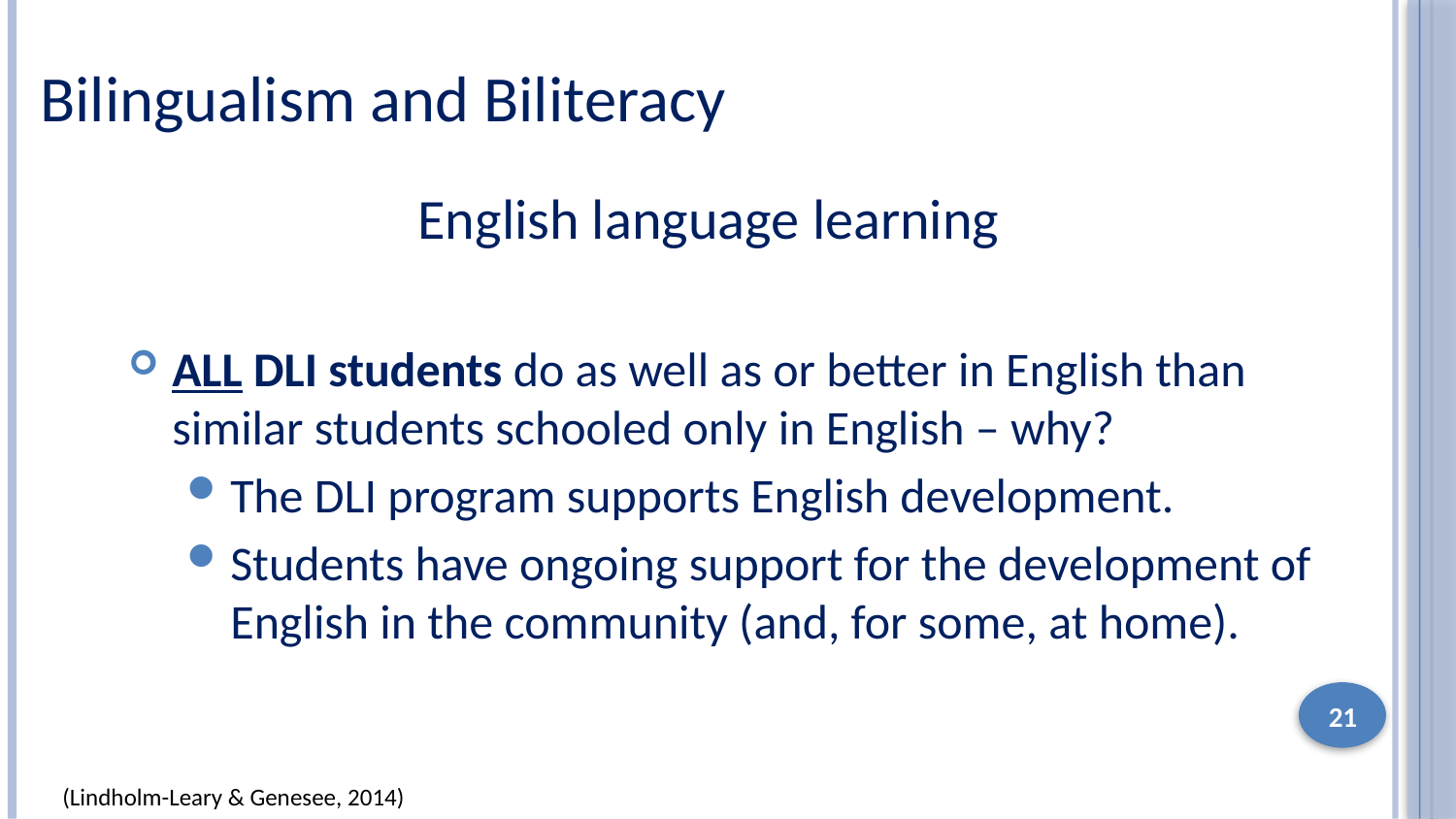

Bilingualism and Biliteracy

English language learning
ALL DLI students do as well as or better in English than similar students schooled only in English – why?
The DLI program supports English development.
Students have ongoing support for the development of English in the community (and, for some, at home).
21
(Lindholm-Leary & Genesee, 2014)